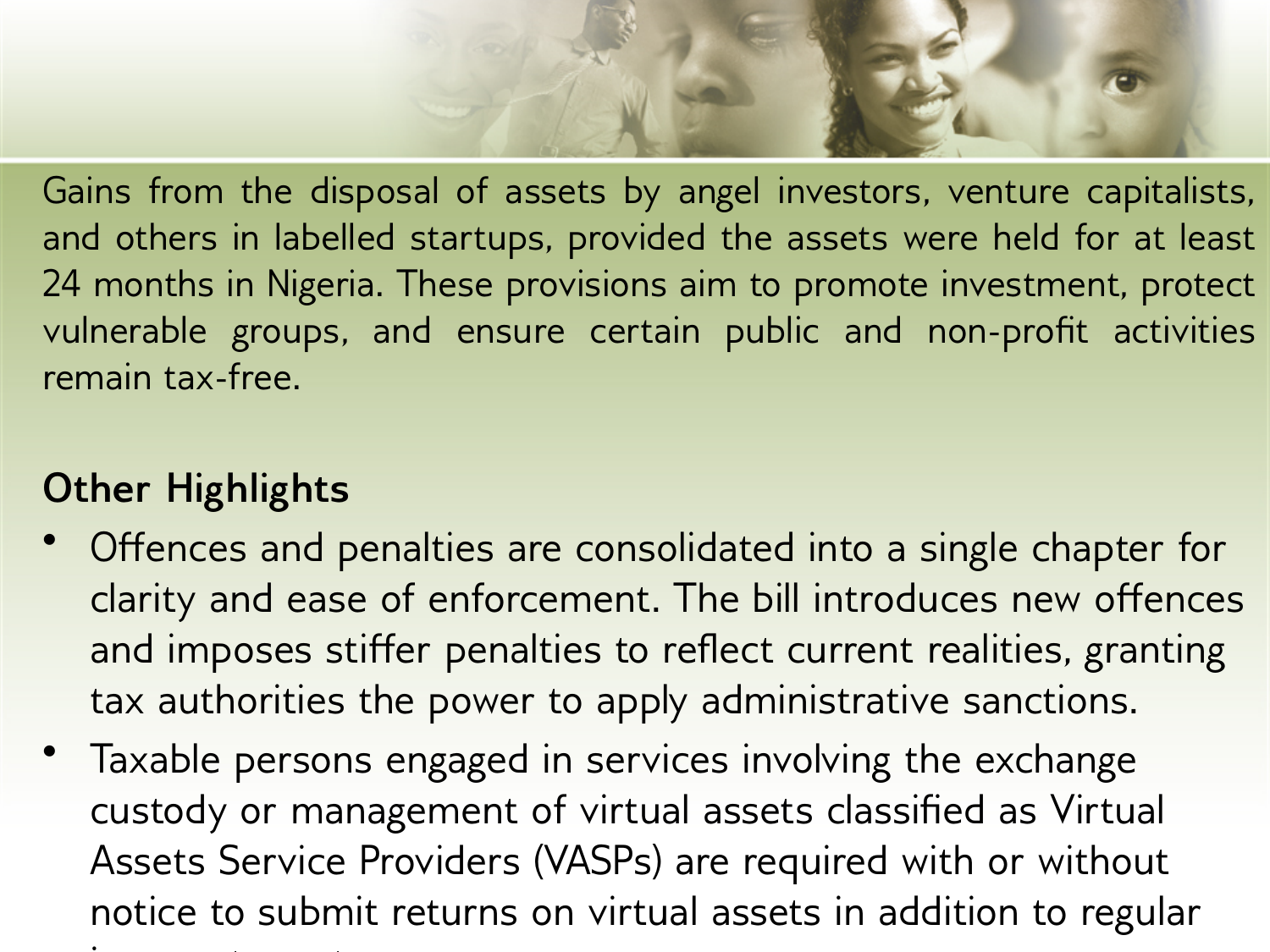

Gains from the disposal of assets by angel investors, venture capitalists, and others in labelled startups, provided the assets were held for at least 24 months in Nigeria. These provisions aim to promote investment, protect vulnerable groups, and ensure certain public and non-profit activities remain tax-free.

Other Highlights
Offences and penalties are consolidated into a single chapter for clarity and ease of enforcement. The bill introduces new offences and imposes stiffer penalties to reflect current realities, granting tax authorities the power to apply administrative sanctions.
Taxable persons engaged in services involving the exchange custody or management of virtual assets classified as Virtual Assets Service Providers (VASPs) are required with or without notice to submit returns on virtual assets in addition to regular income tax returns.